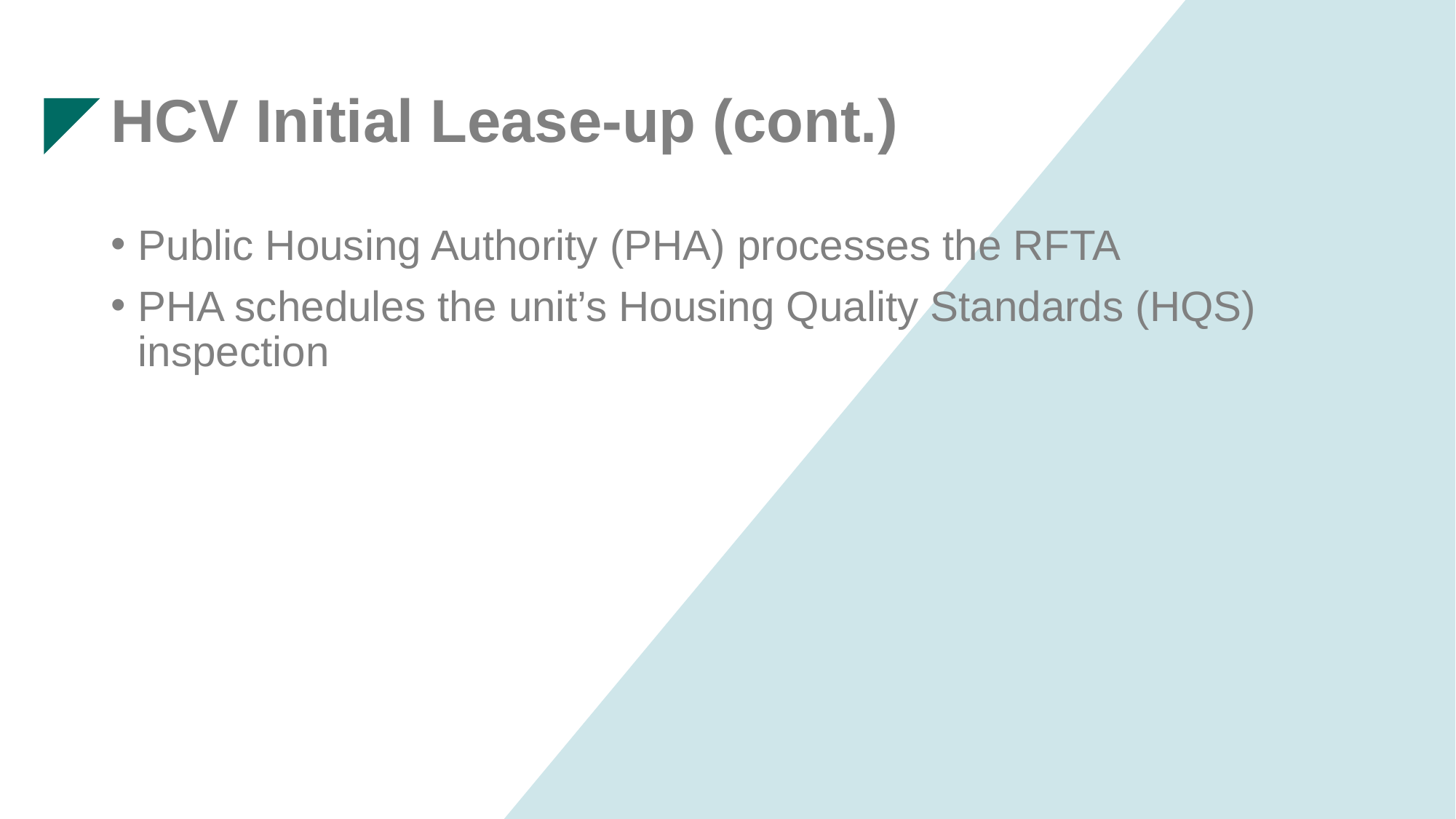

# HCV Initial Lease-up (cont.)
Public Housing Authority (PHA) processes the RFTA
PHA schedules the unit’s Housing Quality Standards (HQS) inspection